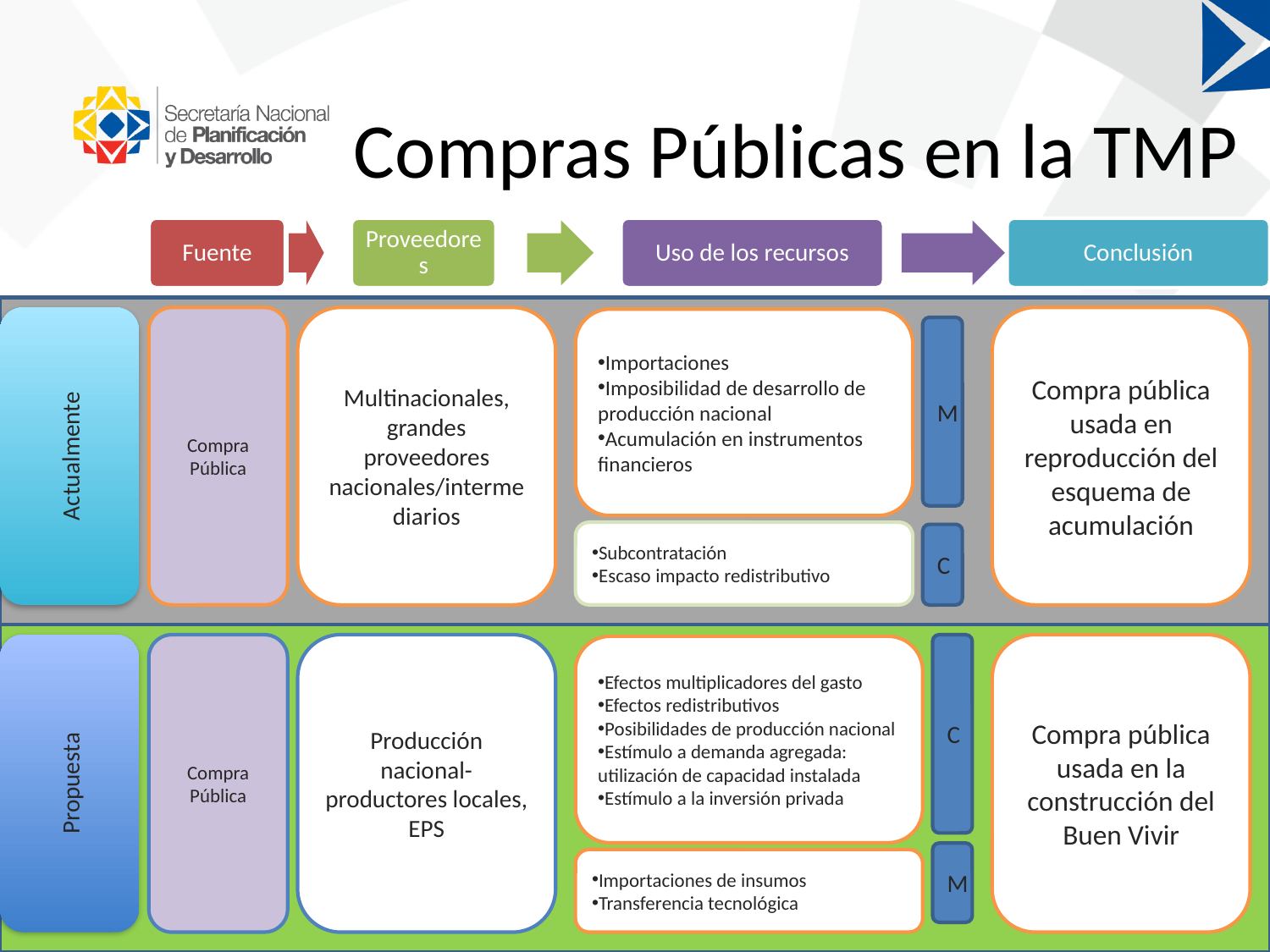

Compras Públicas en la TMP
Fuente

Proveedores

Uso de los recursos

Conclusión

Actualmente
Compra Pública
Multinacionales, grandes proveedores nacionales/intermediarios
Compra pública usada en reproducción del esquema de acumulación
Importaciones
Imposibilidad de desarrollo de producción nacional
Acumulación en instrumentos financieros
M
Subcontratación
Escaso impacto redistributivo
C

C
Propuesta
Compra Pública
Producción nacional-productores locales, EPS
Compra pública usada en la construcción del Buen Vivir
Efectos multiplicadores del gasto
Efectos redistributivos
Posibilidades de producción nacional
Estímulo a demanda agregada: utilización de capacidad instalada
Estímulo a la inversión privada
M
Importaciones de insumos
Transferencia tecnológica